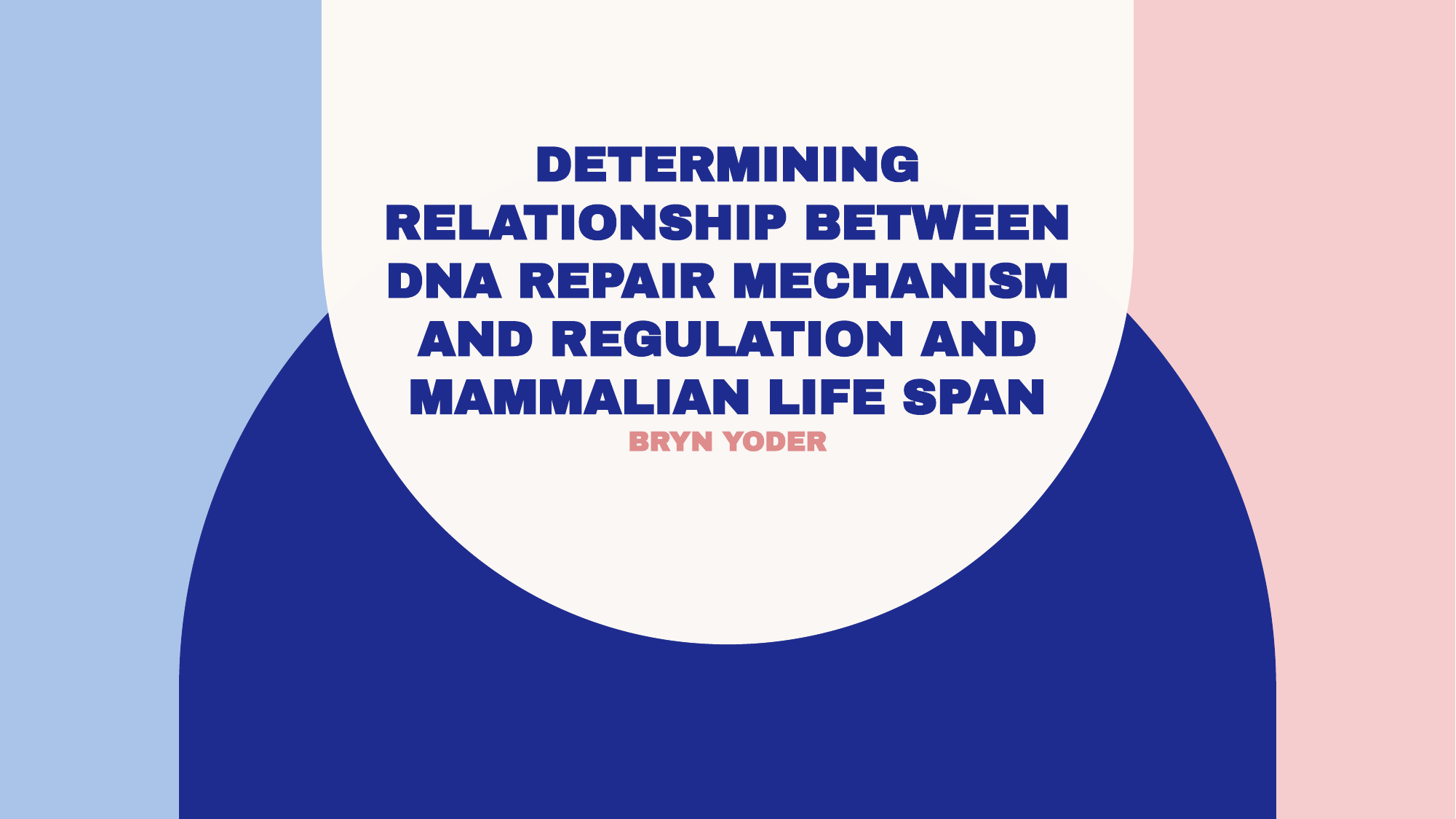

# determining relationship between DNA repair mechanism and regulation and Mammalian life span Bryn Yoder